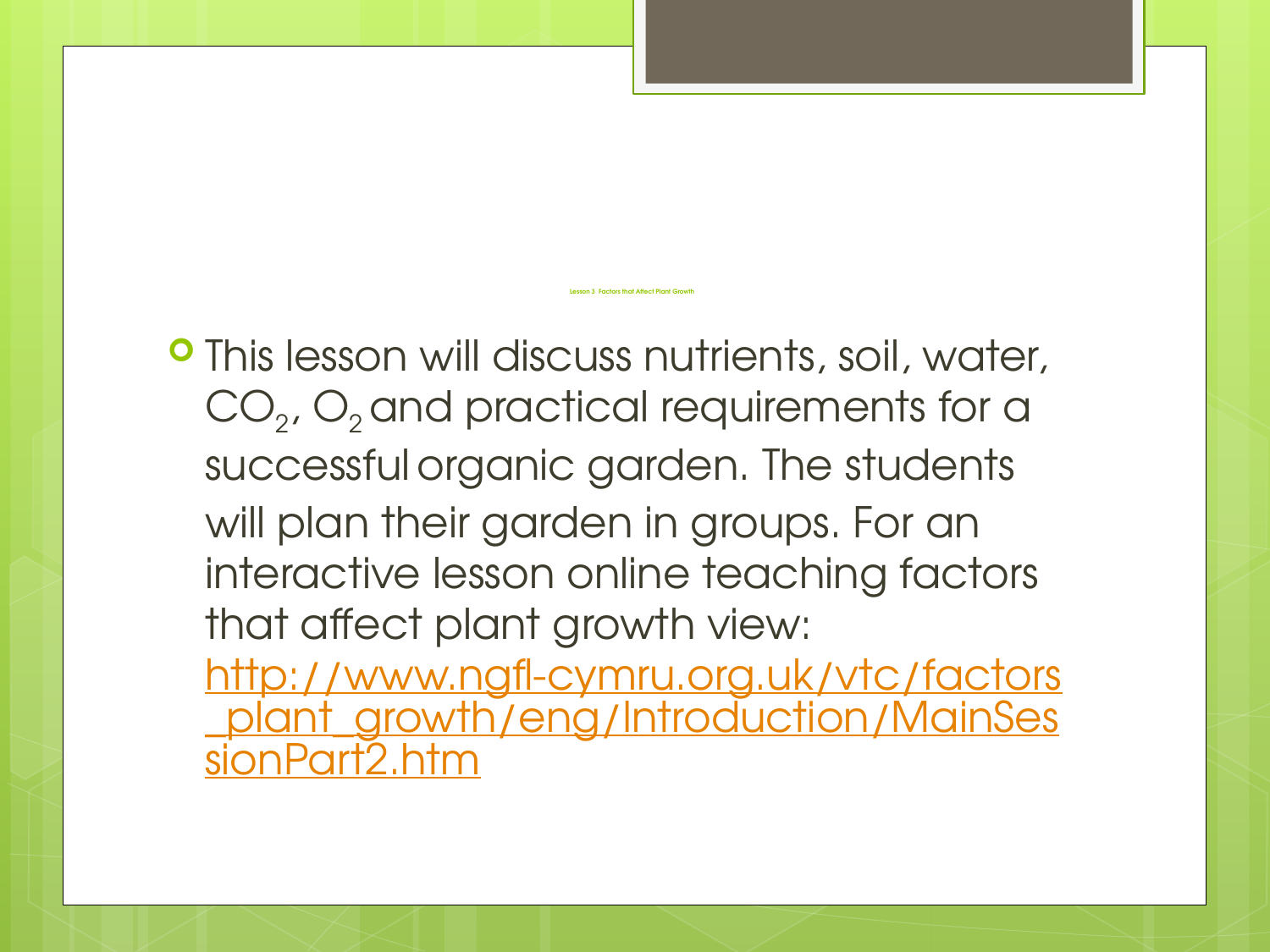

# Lesson 3  Factors that Affect Plant Growth
This lesson will discuss nutrients, soil, water, CO2, O2 and practical requirements for a successful organic garden. The students will plan their garden in groups. For an interactive lesson online teaching factors that affect plant growth view: http://www.ngfl-cymru.org.uk/vtc/factors_plant_growth/eng/Introduction/MainSessionPart2.htm